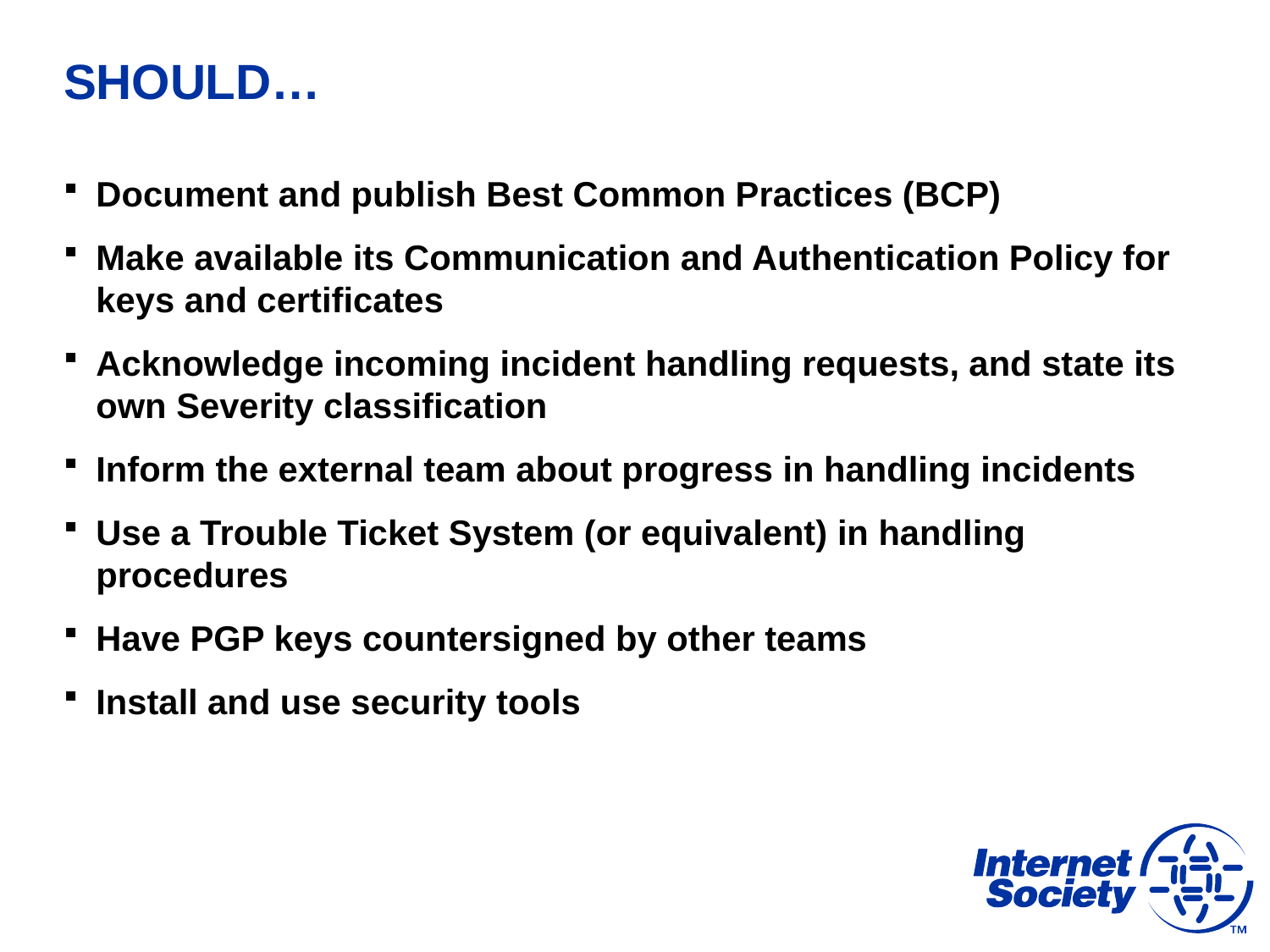

# SHOULD…
Document and publish Best Common Practices (BCP)
Make available its Communication and Authentication Policy for keys and certificates
Acknowledge incoming incident handling requests, and state its own Severity classification
Inform the external team about progress in handling incidents
Use a Trouble Ticket System (or equivalent) in handling procedures
Have PGP keys countersigned by other teams
Install and use security tools